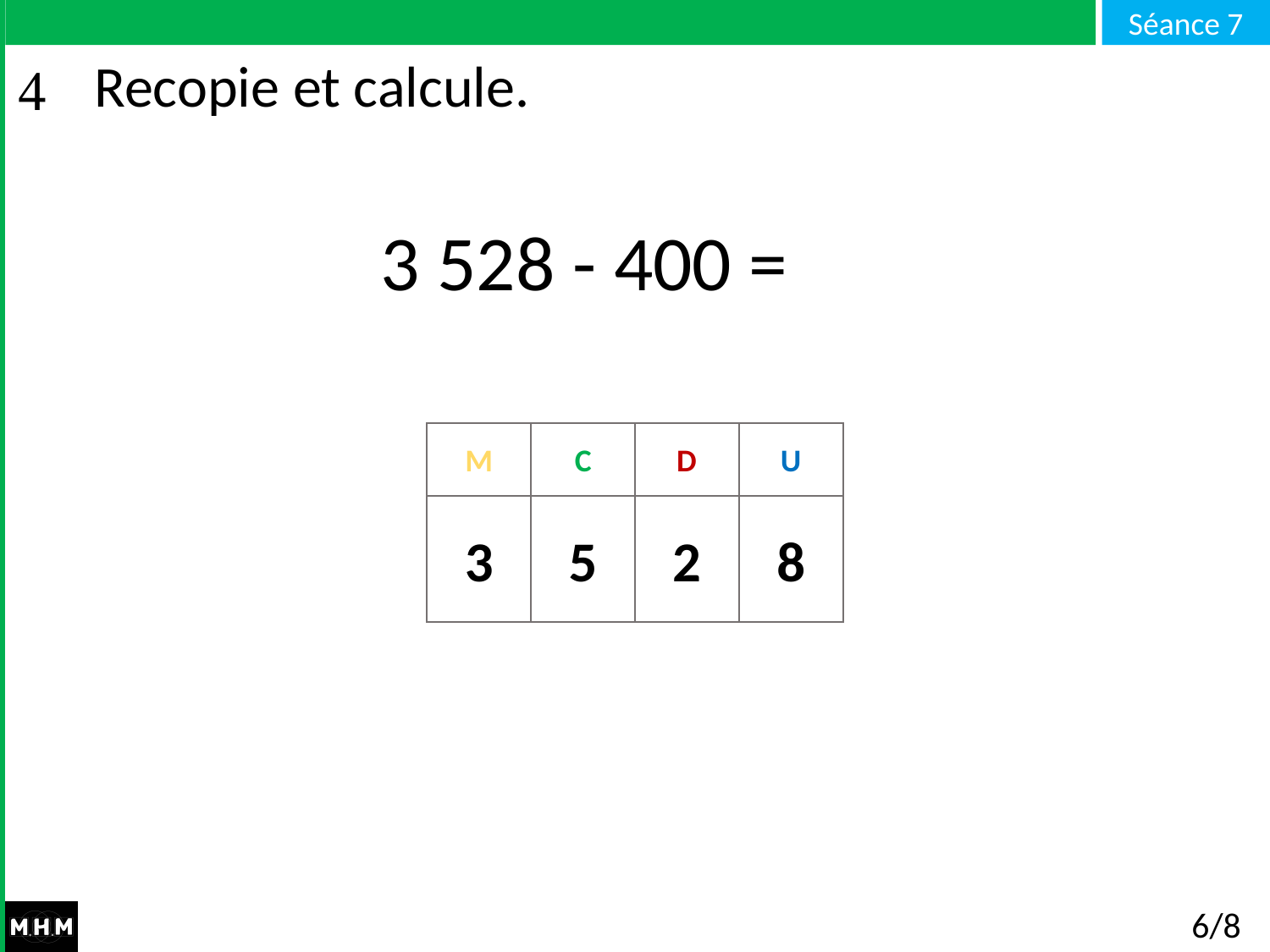

# Recopie et calcule.
3 528 - 400 =
M
C
D
U
3
5
2
8
6/8